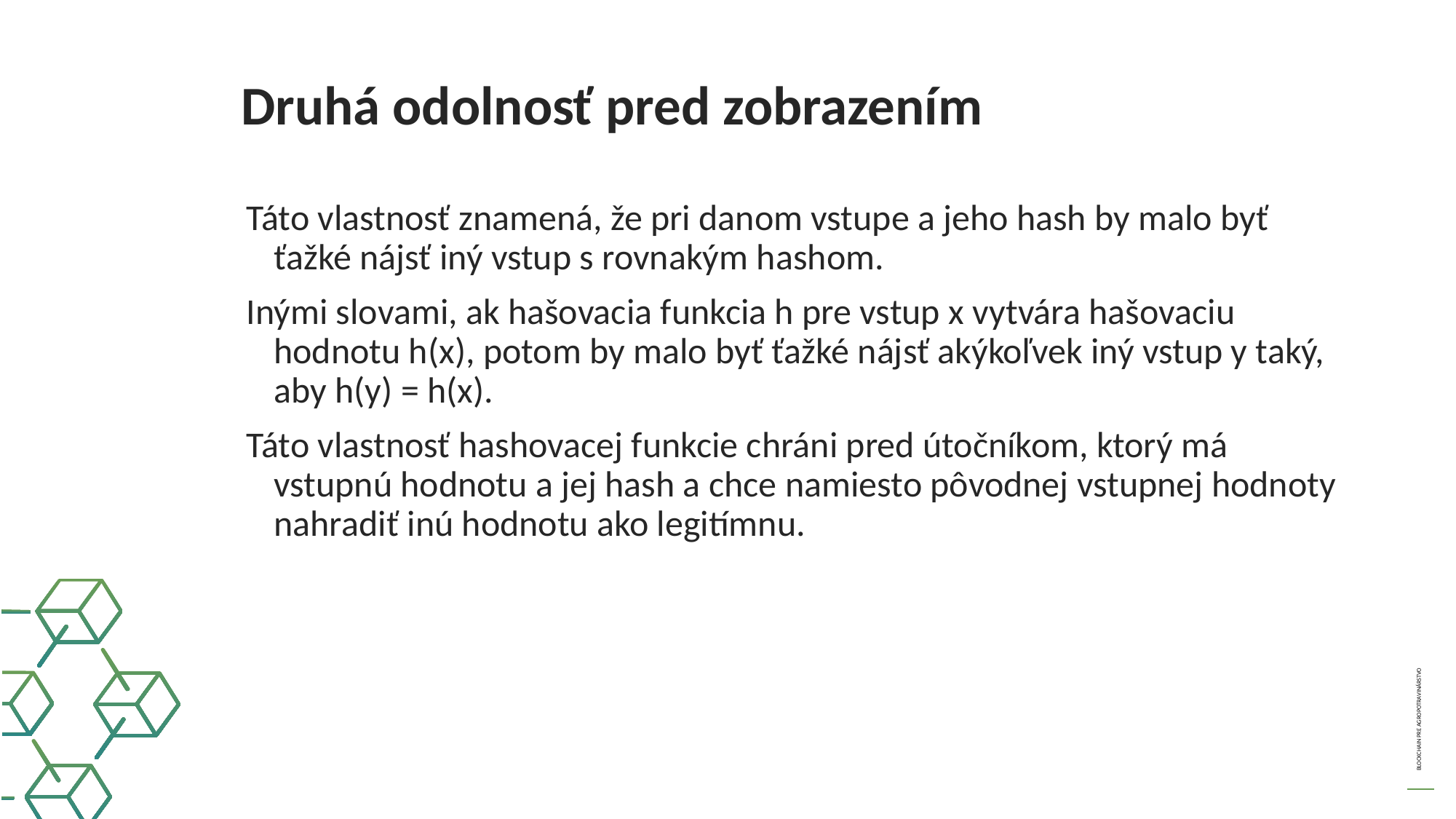

Druhá odolnosť pred zobrazením
Táto vlastnosť znamená, že pri danom vstupe a jeho hash by malo byť ťažké nájsť iný vstup s rovnakým hashom.
Inými slovami, ak hašovacia funkcia h pre vstup x vytvára hašovaciu hodnotu h(x), potom by malo byť ťažké nájsť akýkoľvek iný vstup y taký, aby h(y) = h(x).
Táto vlastnosť hashovacej funkcie chráni pred útočníkom, ktorý má vstupnú hodnotu a jej hash a chce namiesto pôvodnej vstupnej hodnoty nahradiť inú hodnotu ako legitímnu.